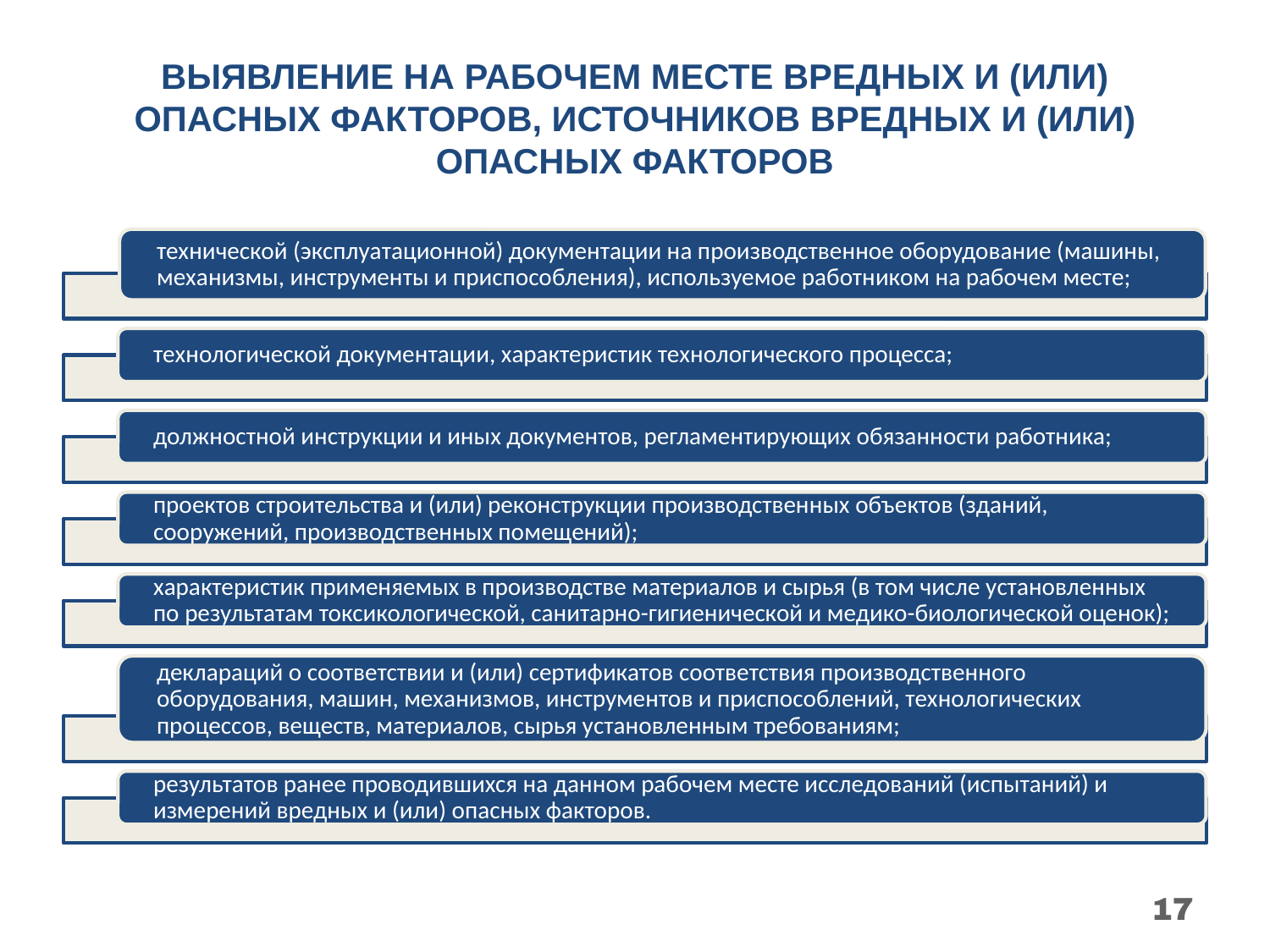

# ВЫЯВЛЕНИЕ НА РАБОЧЕМ МЕСТЕ ВРЕДНЫХ И (ИЛИ) ОПАСНЫХ ФАКТОРОВ, ИСТОЧНИКОВ ВРЕДНЫХ И (ИЛИ) ОПАСНЫХ ФАКТОРОВ
технической (эксплуатационной) документации на производственное оборудование (машины, механизмы, инструменты и приспособления), используемое работником на рабочем месте;
технологической документации, характеристик технологического процесса;
должностной инструкции и иных документов, регламентирующих обязанности работника;
проектов строительства и (или) реконструкции производственных объектов (зданий, сооружений, производственных помещений);
характеристик применяемых в производстве материалов и сырья (в том числе установленных по результатам токсикологической, санитарно-гигиенической и медико-биологической оценок);
деклараций о соответствии и (или) сертификатов соответствия производственного оборудования, машин, механизмов, инструментов и приспособлений, технологических процессов, веществ, материалов, сырья установленным требованиям;
результатов ранее проводившихся на данном рабочем месте исследований (испытаний) и измерений вредных и (или) опасных факторов.
17